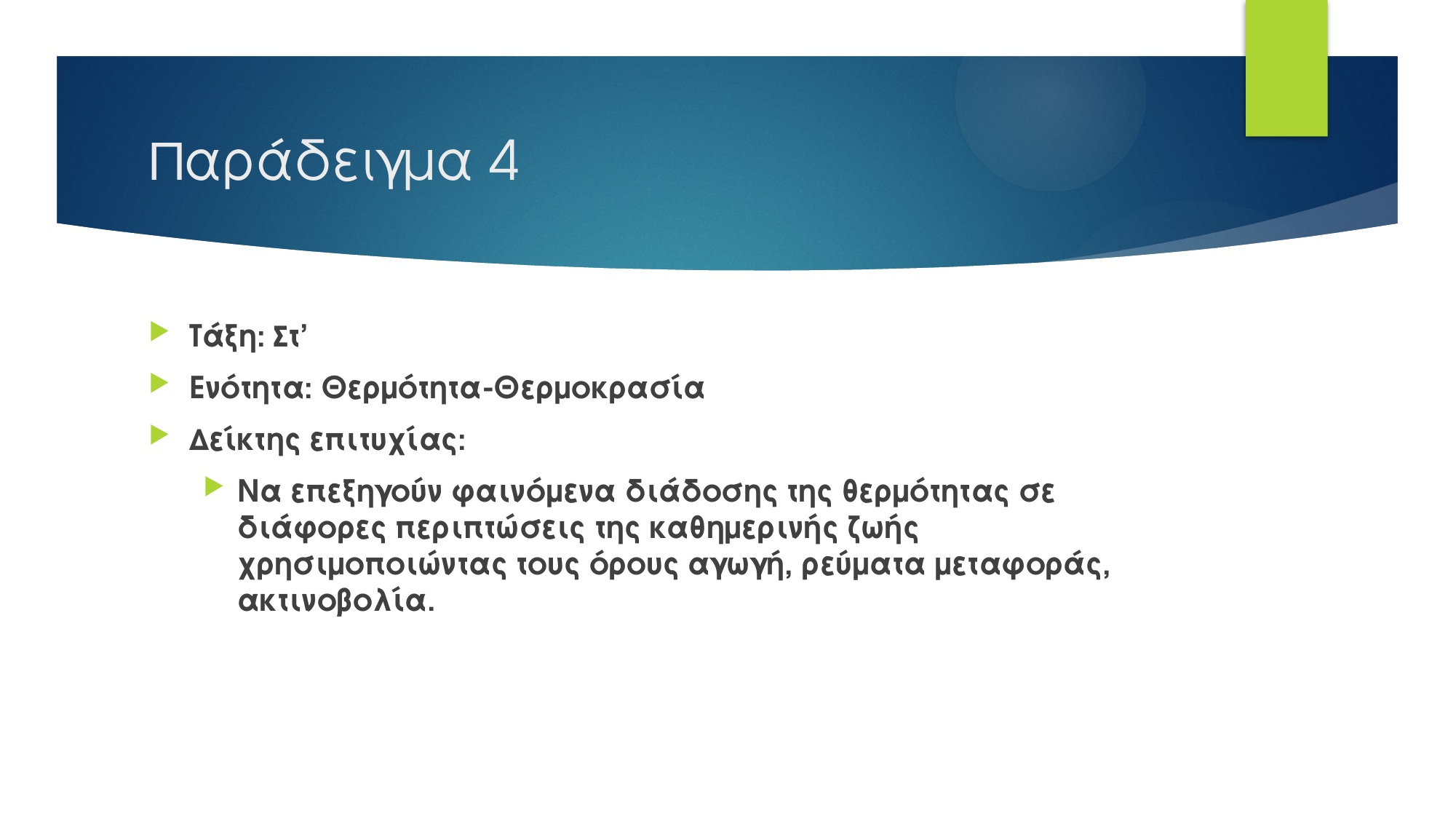

# Παράδειγμα 4
Τάξη: Στ’
Ενότητα: Θερμότητα-Θερμοκρασία
Δείκτης επιτυχίας:
Να επεξηγούν φαινόμενα διάδοσης της θερμότητας σε διάφορες περιπτώσεις της καθημερινής ζωής χρησιμοποιώντας τους όρους αγωγή, ρεύματα μεταφοράς, ακτινοβολία.